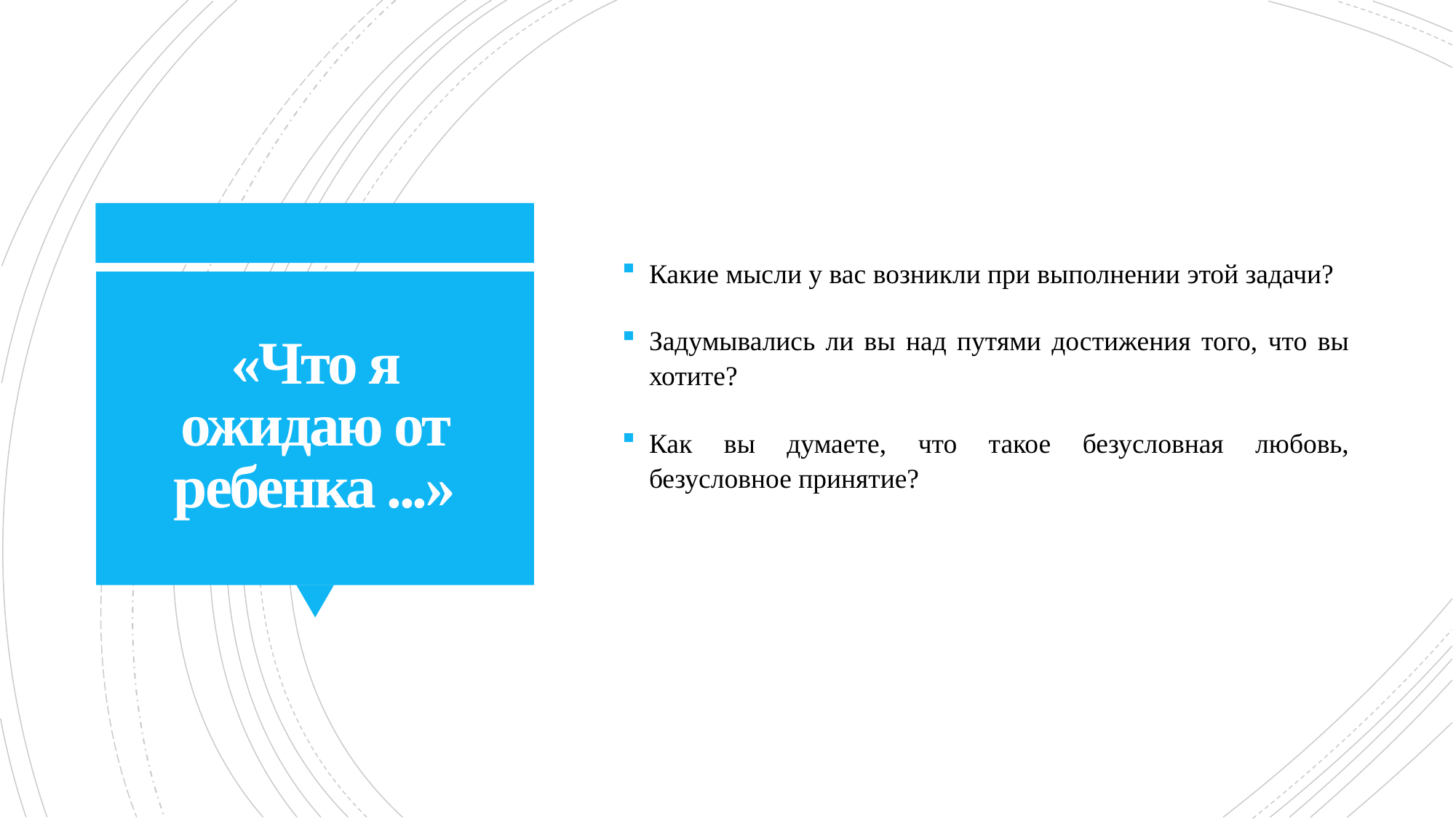

Какие мысли у вас возникли при выполнении этой задачи?
Задумывались ли вы над путями достижения того, что вы хотите?
Как вы думаете, что такое безусловная любовь, безусловное принятие?

# «Что я ожидаю от ребенка ...»